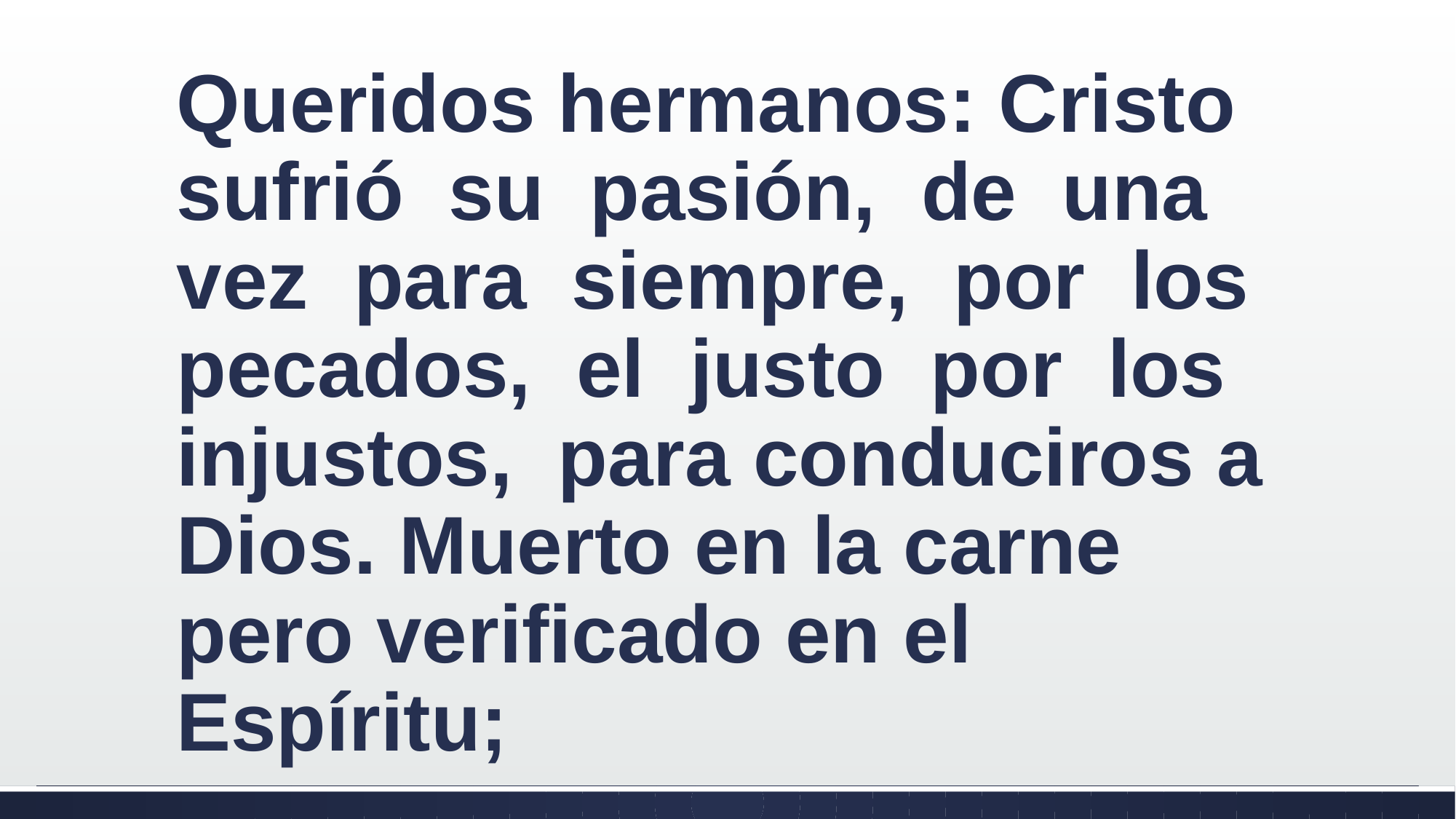

#
Queridos hermanos: Cristo  sufrió  su  pasión,  de  una  vez  para  siempre,  por  los  pecados,  el  justo  por  los  injustos,  para conduciros a Dios. Muerto en la carne pero verificado en el Espíritu;